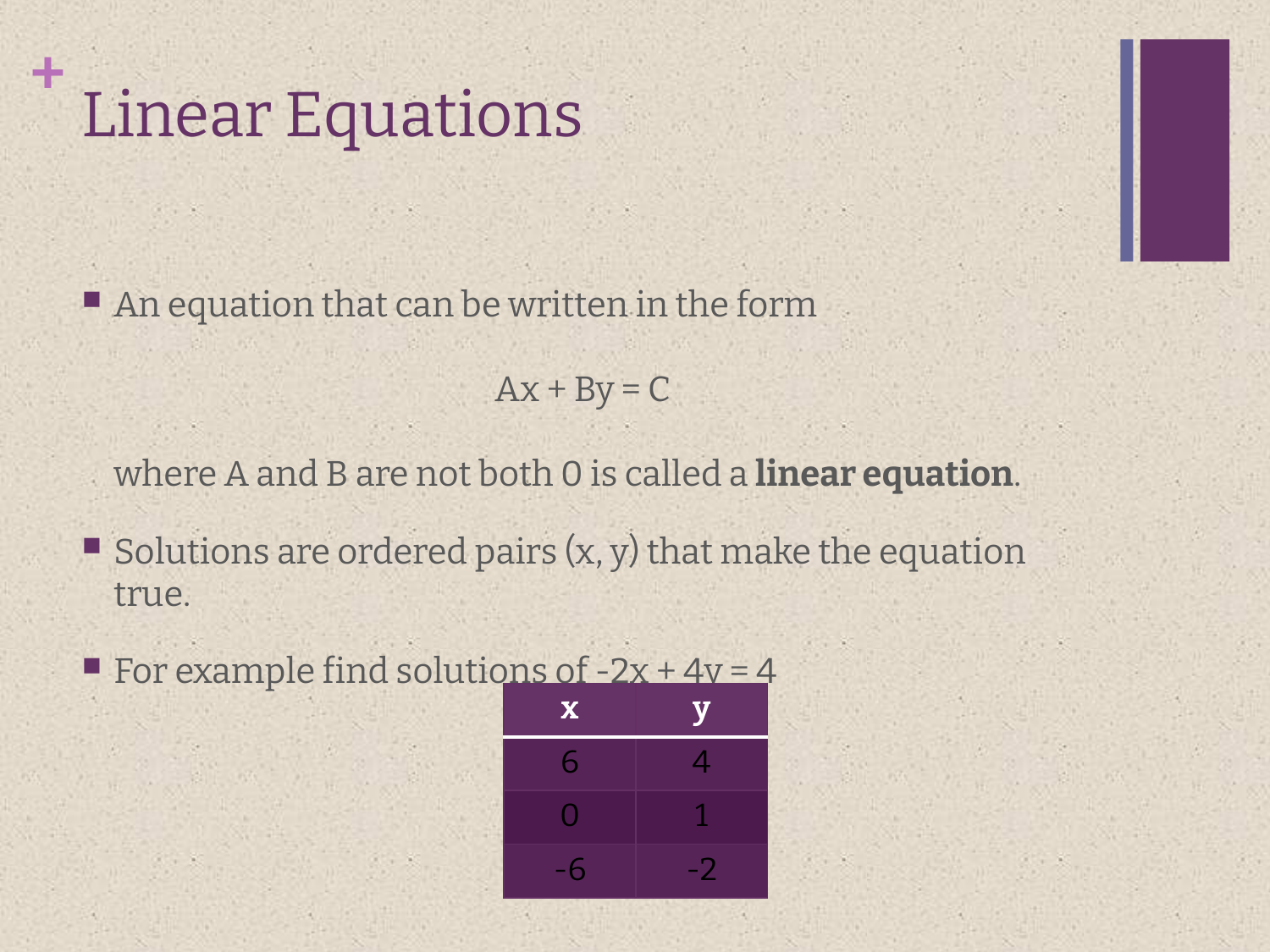

# Linear Equations
An equation that can be written in the form
			Ax + By = C
where A and B are not both 0 is called a linear equation.
Solutions are ordered pairs (x, y) that make the equation true.
For example find solutions of -2x + 4y = 4

| x | y |
| --- | --- |
| 6 | 4 |
| 0 | 1 |
| -6 | -2 |